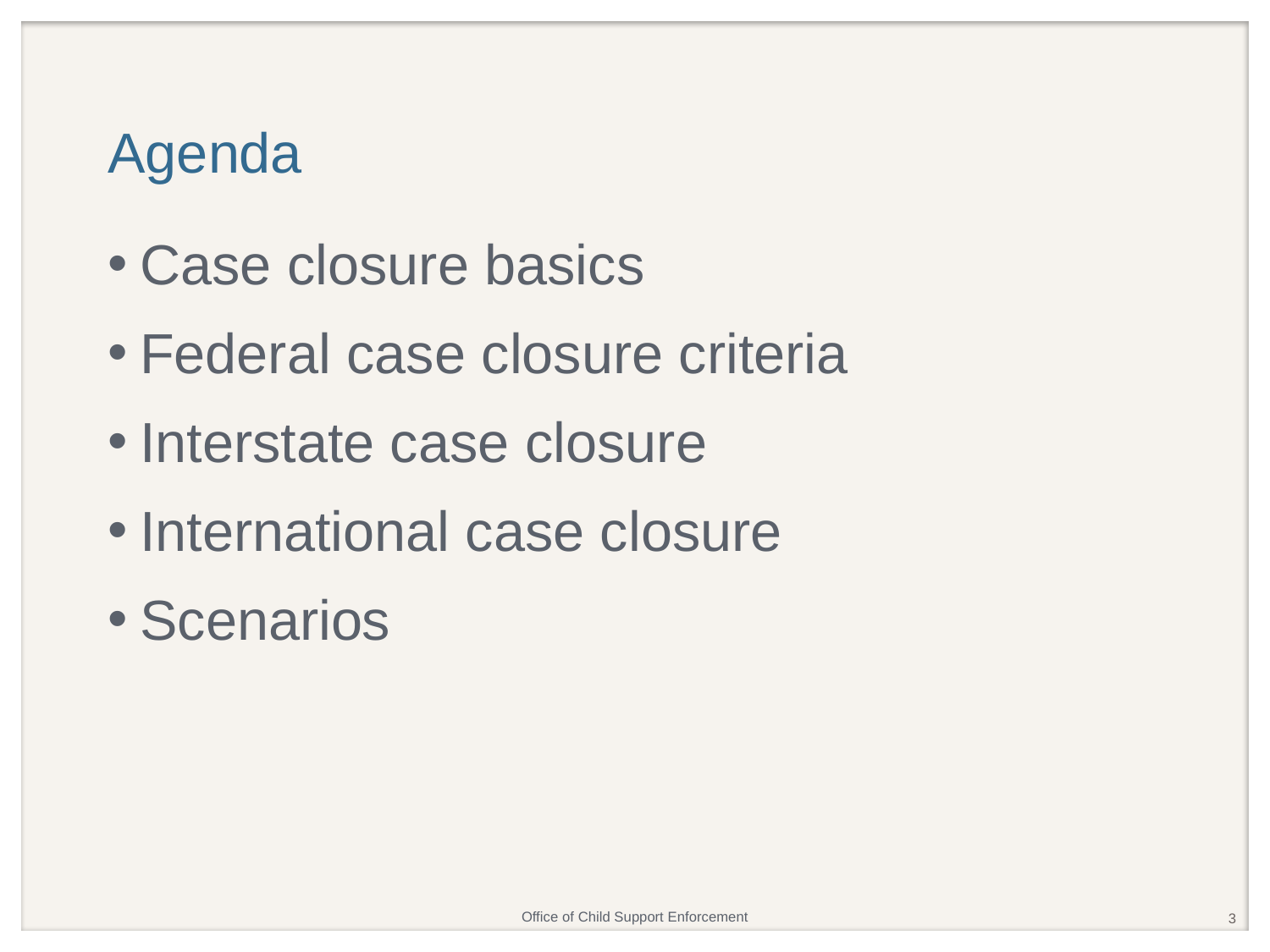

# Agenda
Case closure basics
Federal case closure criteria
Interstate case closure
International case closure
Scenarios
3